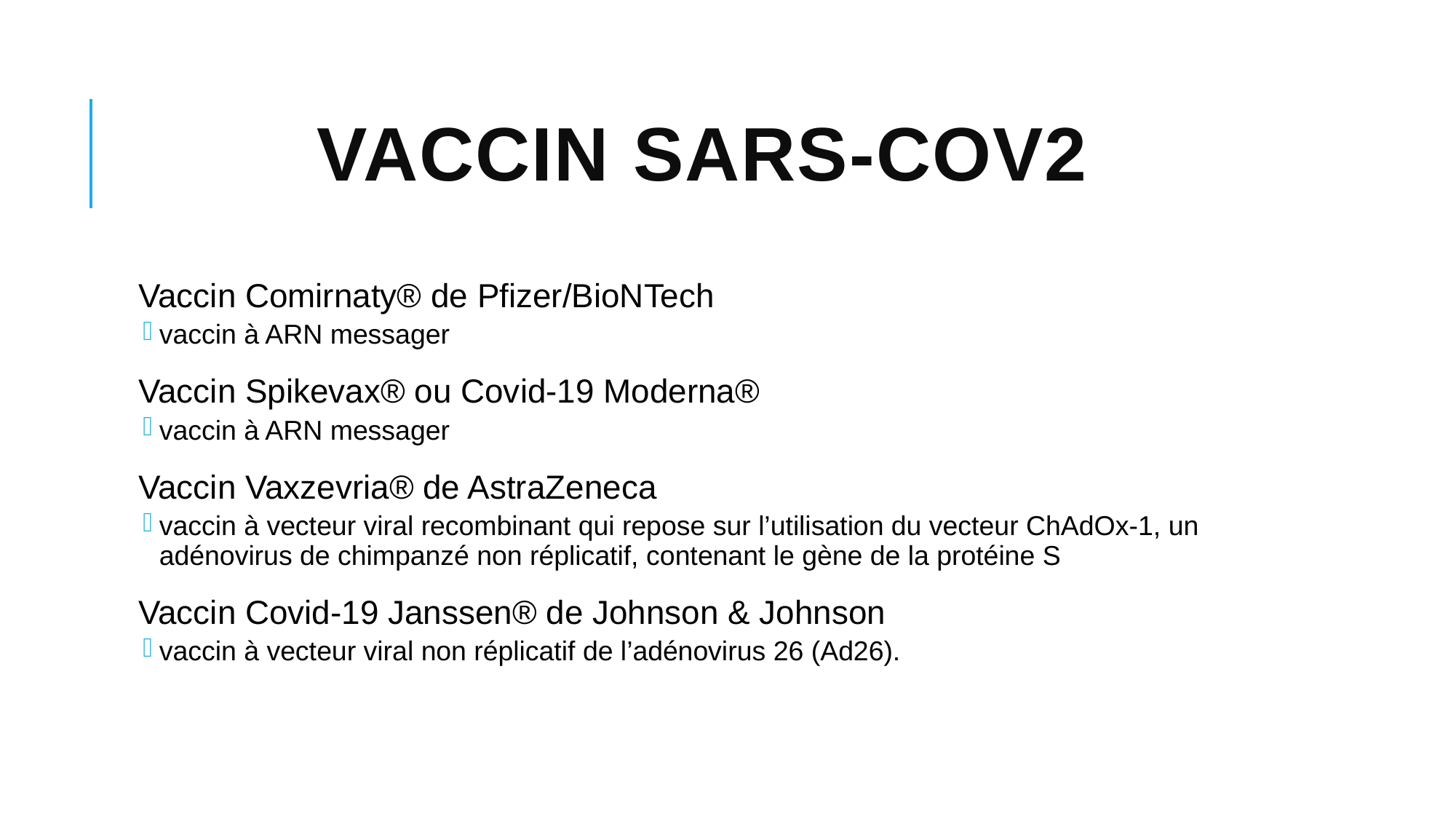

# Vaccin Sars-CoV2
Vaccin Comirnaty® de Pfizer/BioNTech
vaccin à ARN messager
Vaccin Spikevax® ou Covid-19 Moderna®
vaccin à ARN messager
Vaccin Vaxzevria® de AstraZeneca
vaccin à vecteur viral recombinant qui repose sur l’utilisation du vecteur ChAdOx-1, un adénovirus de chimpanzé non réplicatif, contenant le gène de la protéine S
Vaccin Covid-19 Janssen® de Johnson & Johnson
vaccin à vecteur viral non réplicatif de l’adénovirus 26 (Ad26).